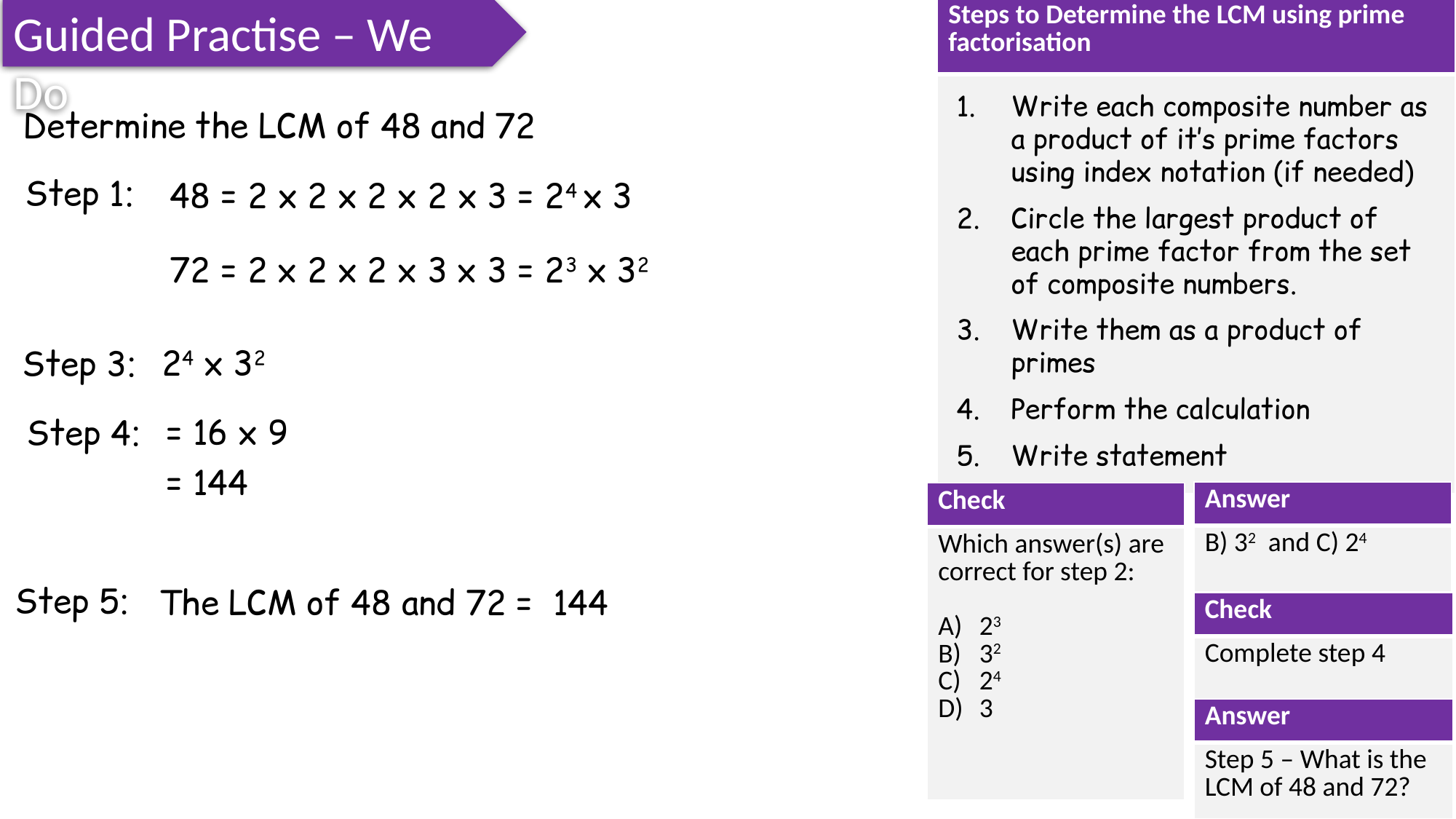

Guided Practise – We Do
| Steps to Determine the LCM using prime factorisation |
| --- |
|  |
Write each composite number as a product of it’s prime factors using index notation (if needed)
Circle the largest product of each prime factor from the set of composite numbers.
Write them as a product of primes
Perform the calculation
Write statement
Determine the LCM of 48 and 72
Step 1:
48 = 2 x 2 x 2 x 2 x 3 = 24 x 3
72 = 2 x 2 x 2 x 3 x 3 = 23 x 32
24 x 32
Step 3:
= 16 x 9
Step 4:
= 144
| Answer |
| --- |
| B) 32 and C) 24 |
| Check |
| --- |
| Which answer(s) are correct for step 2: 23 32 24 3 |
Step 5:
The LCM of 48 and 72 =  144
| Check |
| --- |
| Complete step 4 |
| Answer |
| --- |
| Step 5 – What is the LCM of 48 and 72? |